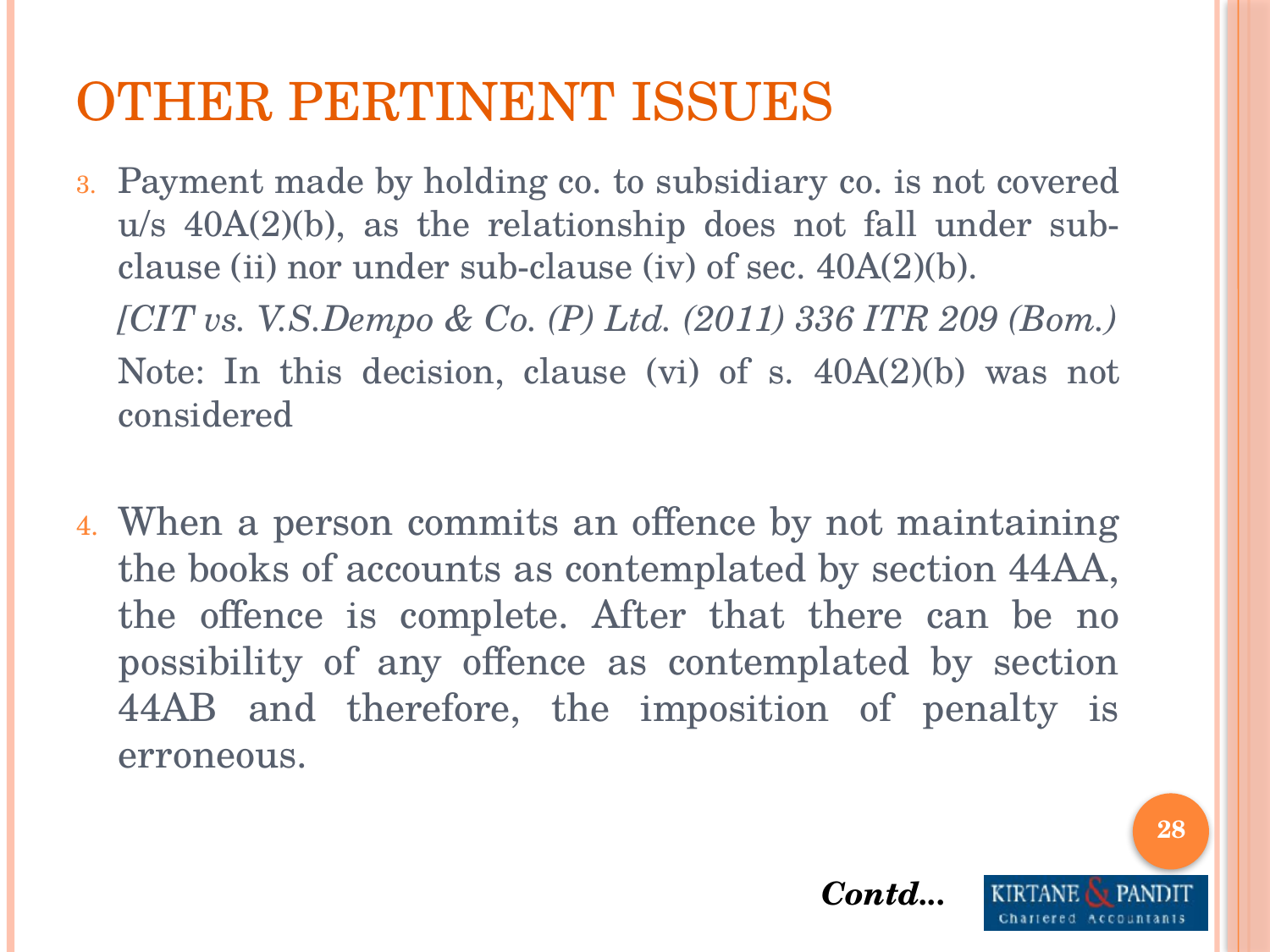

# Other Pertinent Issues

Payment made by holding co. to subsidiary co. is not covered u/s 40A(2)(b), as the relationship does not fall under sub-clause (ii) nor under sub-clause (iv) of sec. 40A(2)(b).
	[CIT vs. V.S.Dempo & Co. (P) Ltd. (2011) 336 ITR 209 (Bom.)
	Note: In this decision, clause (vi) of s. 40A(2)(b) was not considered

When a person commits an offence by not maintaining the books of accounts as contemplated by section 44AA, the offence is complete. After that there can be no possibility of any offence as contemplated by section 44AB and therefore, the imposition of penalty is erroneous.

28

           Contd...